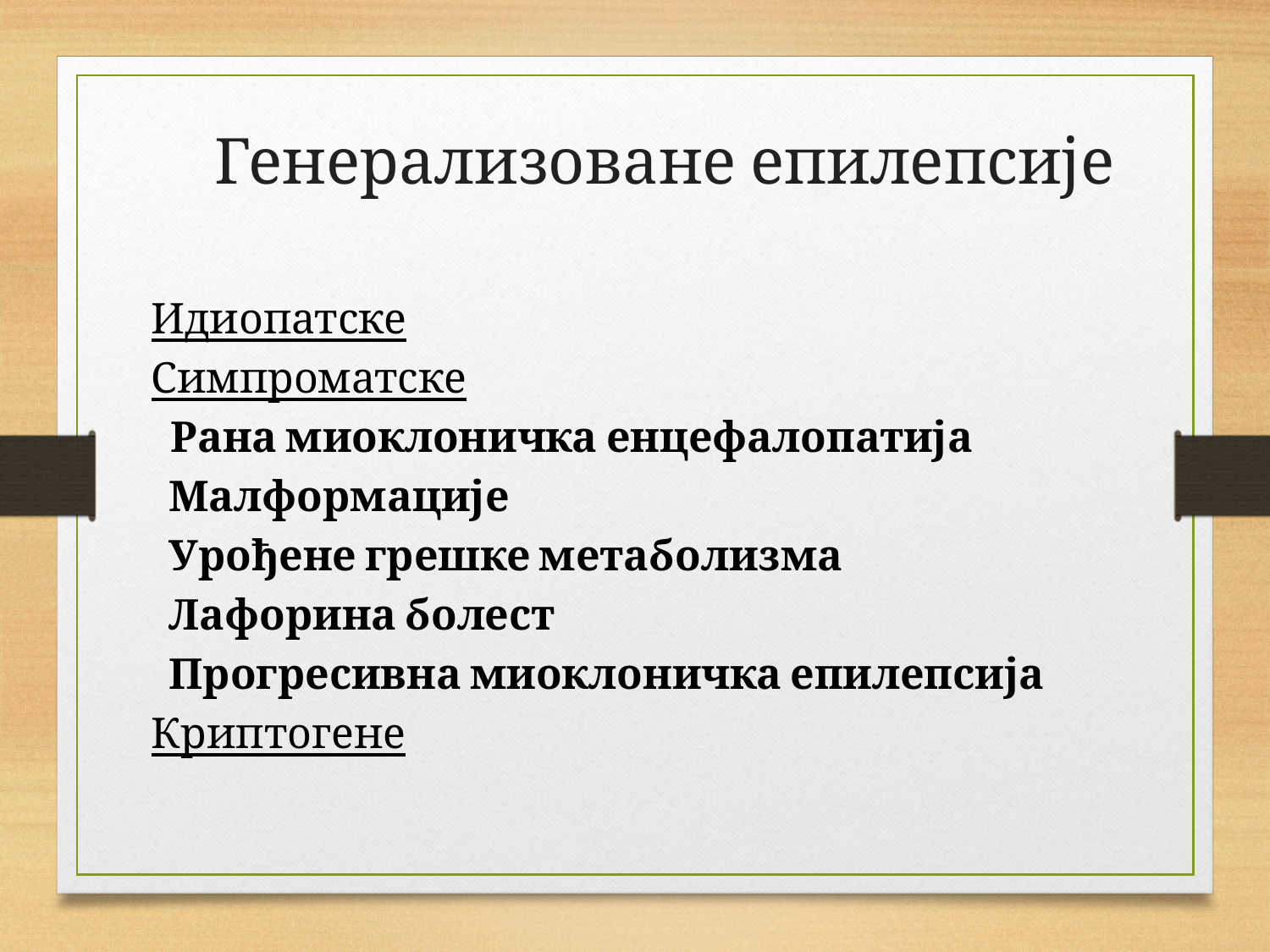

Генерализоване епилепсије
Идиопатске
Симпроматске
  Рана миоклоничка енцефалопатија
  Малформације
  Урођене грешке метаболизма
  Лафорина болест
  Прогресивна миоклоничка епилепсија
Криптогене